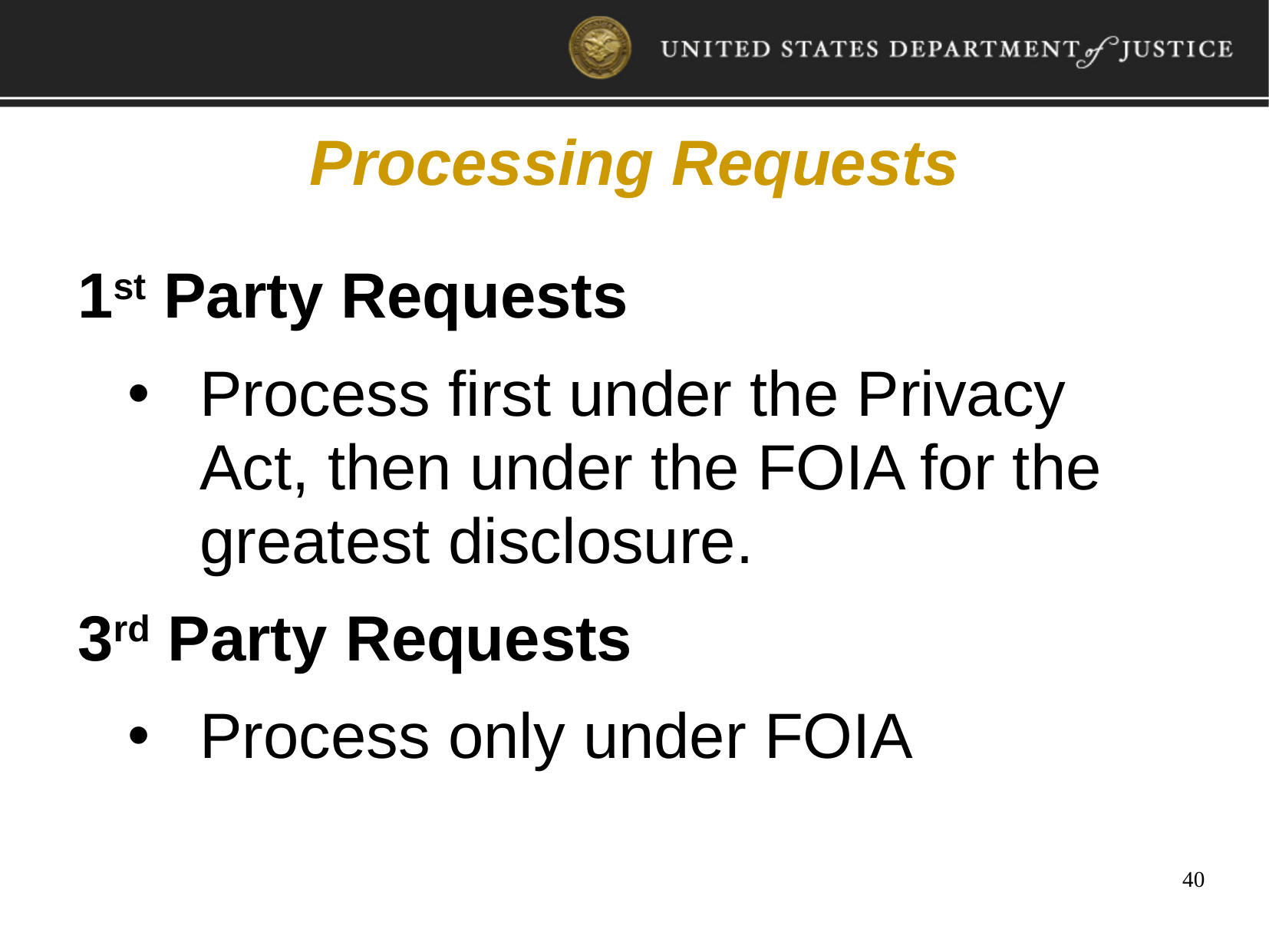

Processing Requests
1st Party Requests
Process first under the Privacy
Act, then under the FOIA for the
greatest disclosure.
3rd Party Requests
Process only under FOIA
40